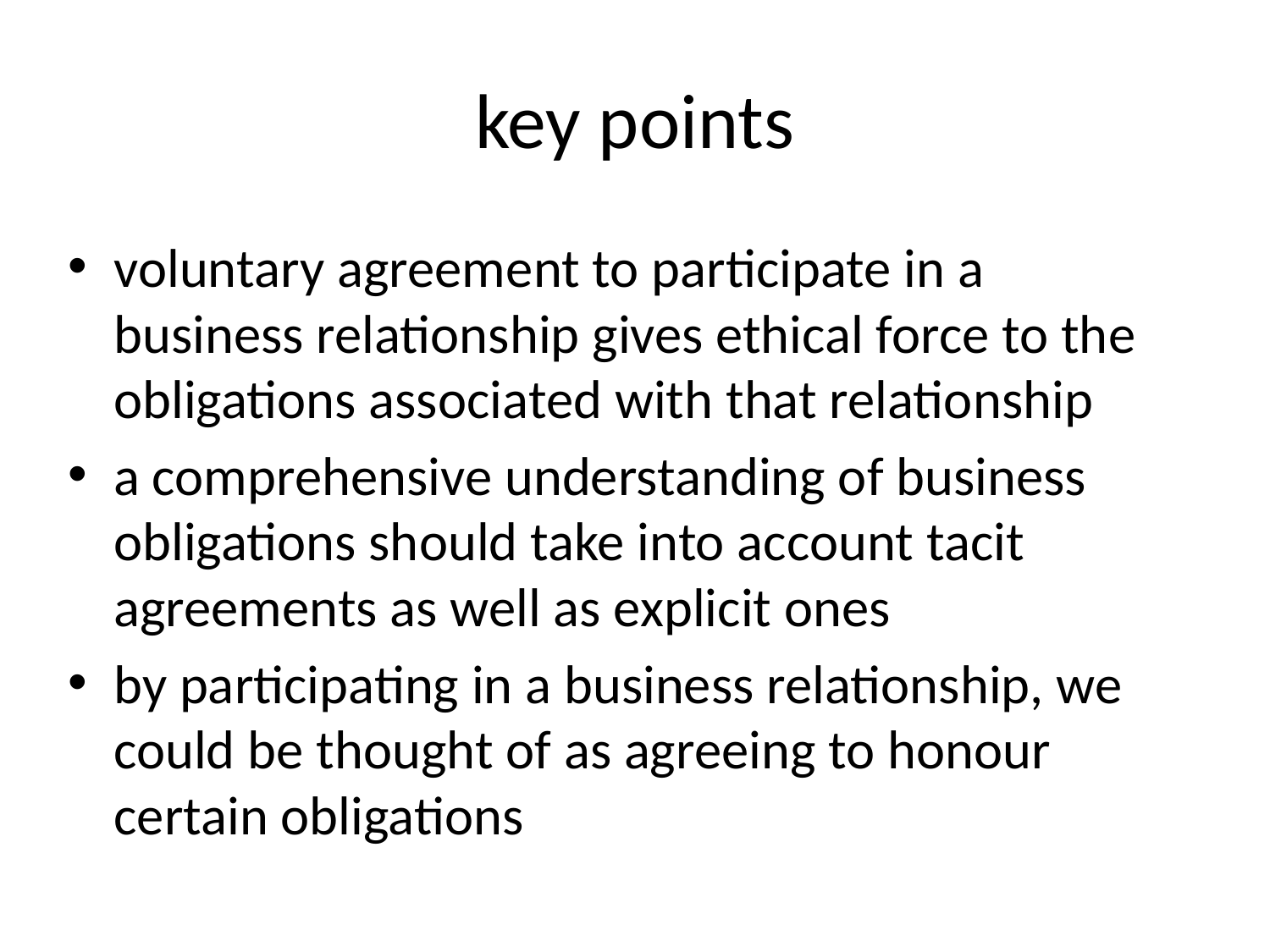

# key points
voluntary agreement to participate in a business relationship gives ethical force to the obligations associated with that relationship
a comprehensive understanding of business obligations should take into account tacit agreements as well as explicit ones
by participating in a business relationship, we could be thought of as agreeing to honour certain obligations